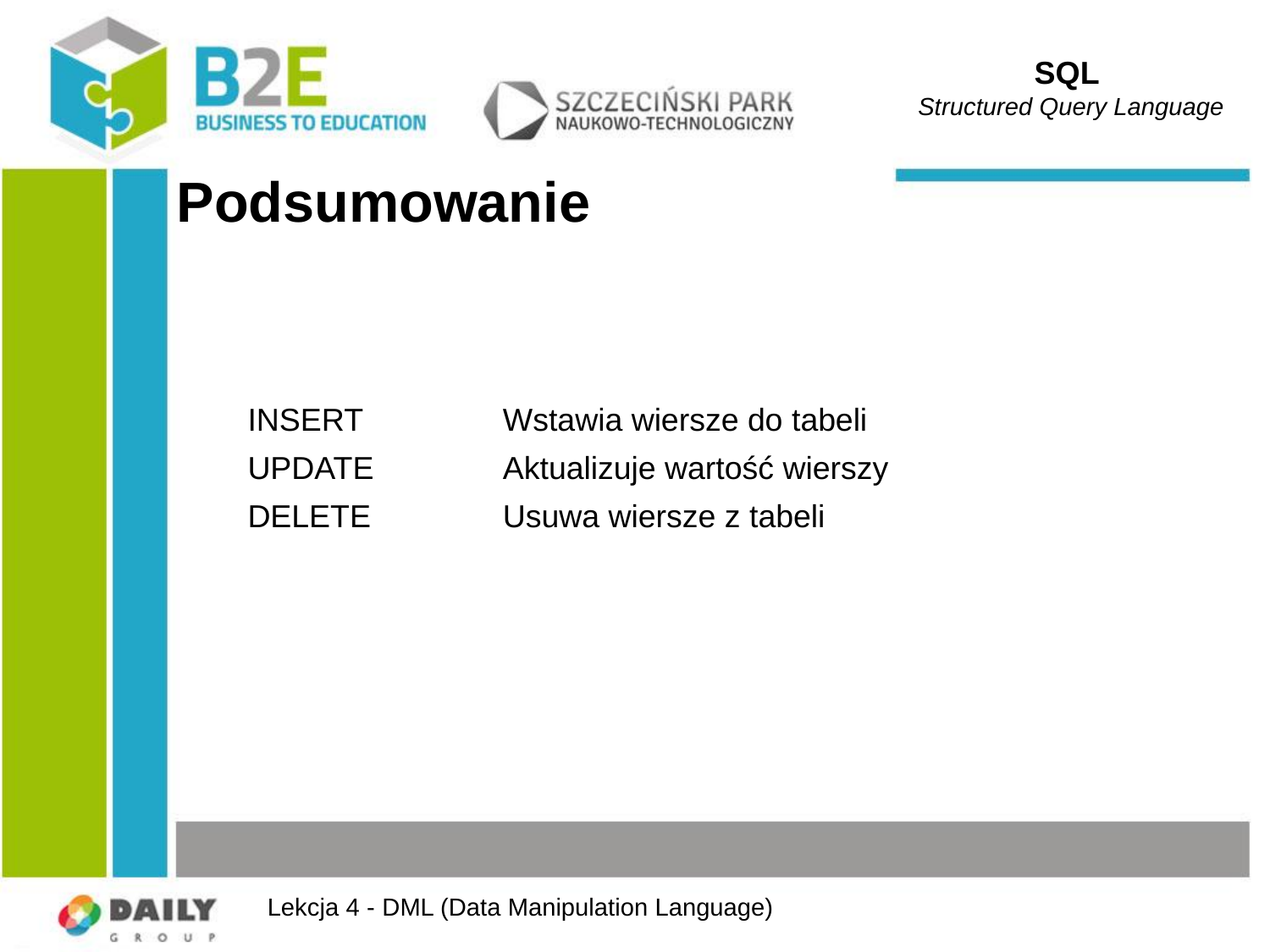

SQL
Structured Query Language
# Podsumowanie

| INSERT | Wstawia wiersze do tabeli |
| --- | --- |
| UPDATE | Aktualizuje wartość wierszy |
| DELETE | Usuwa wiersze z tabeli |
Lekcja 4 - DML (Data Manipulation Language)